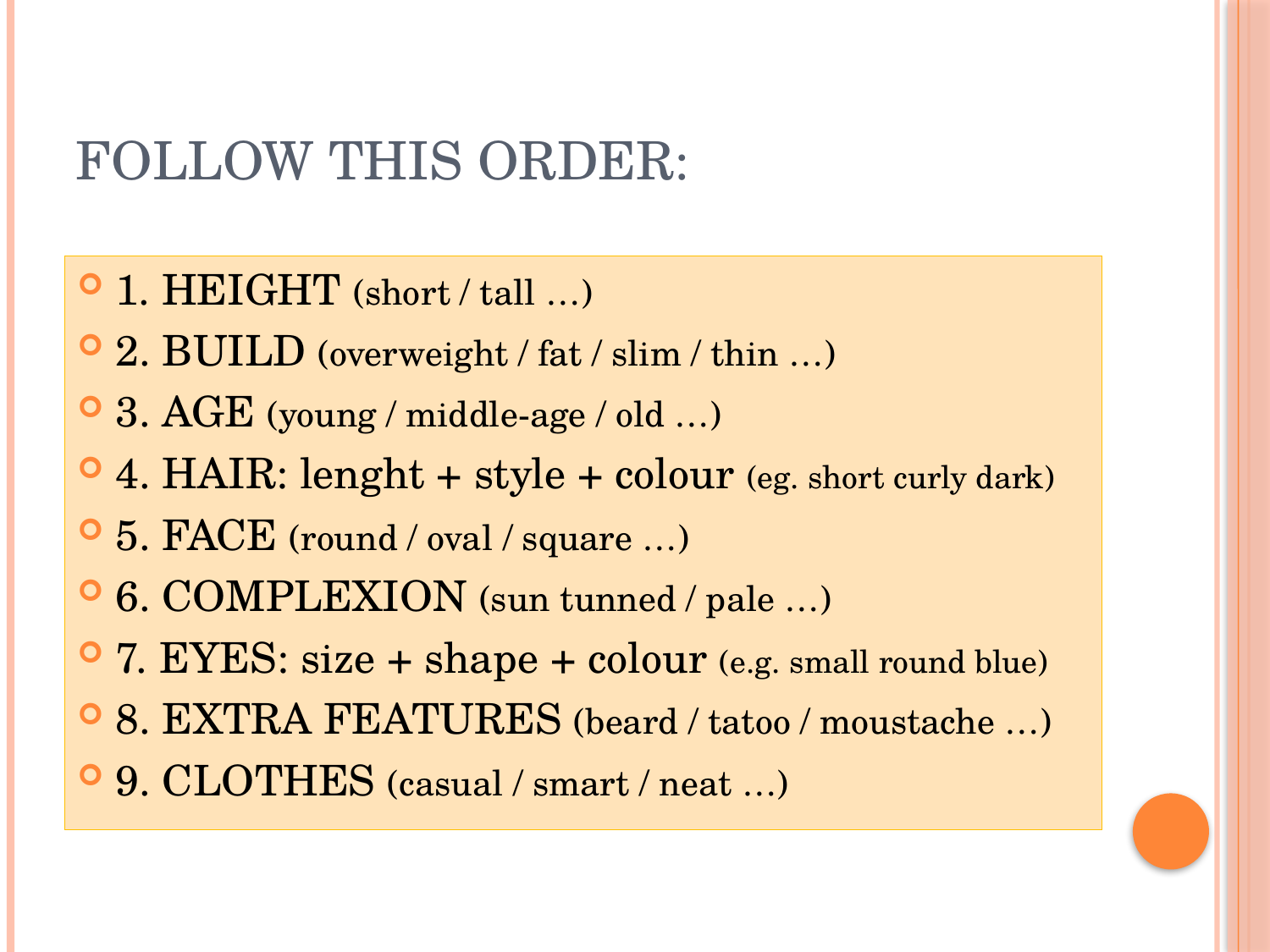

# Follow this order:
1. HEIGHT (short / tall …)
2. BUILD (overweight / fat / slim / thin …)
3. AGE (young / middle-age / old …)
4. HAIR: lenght + style + colour (eg. short curly dark)
5. FACE (round / oval / square …)
6. COMPLEXION (sun tunned / pale …)
7. EYES: size + shape + colour (e.g. small round blue)
8. EXTRA FEATURES (beard / tatoo / moustache …)
9. CLOTHES (casual / smart / neat …)